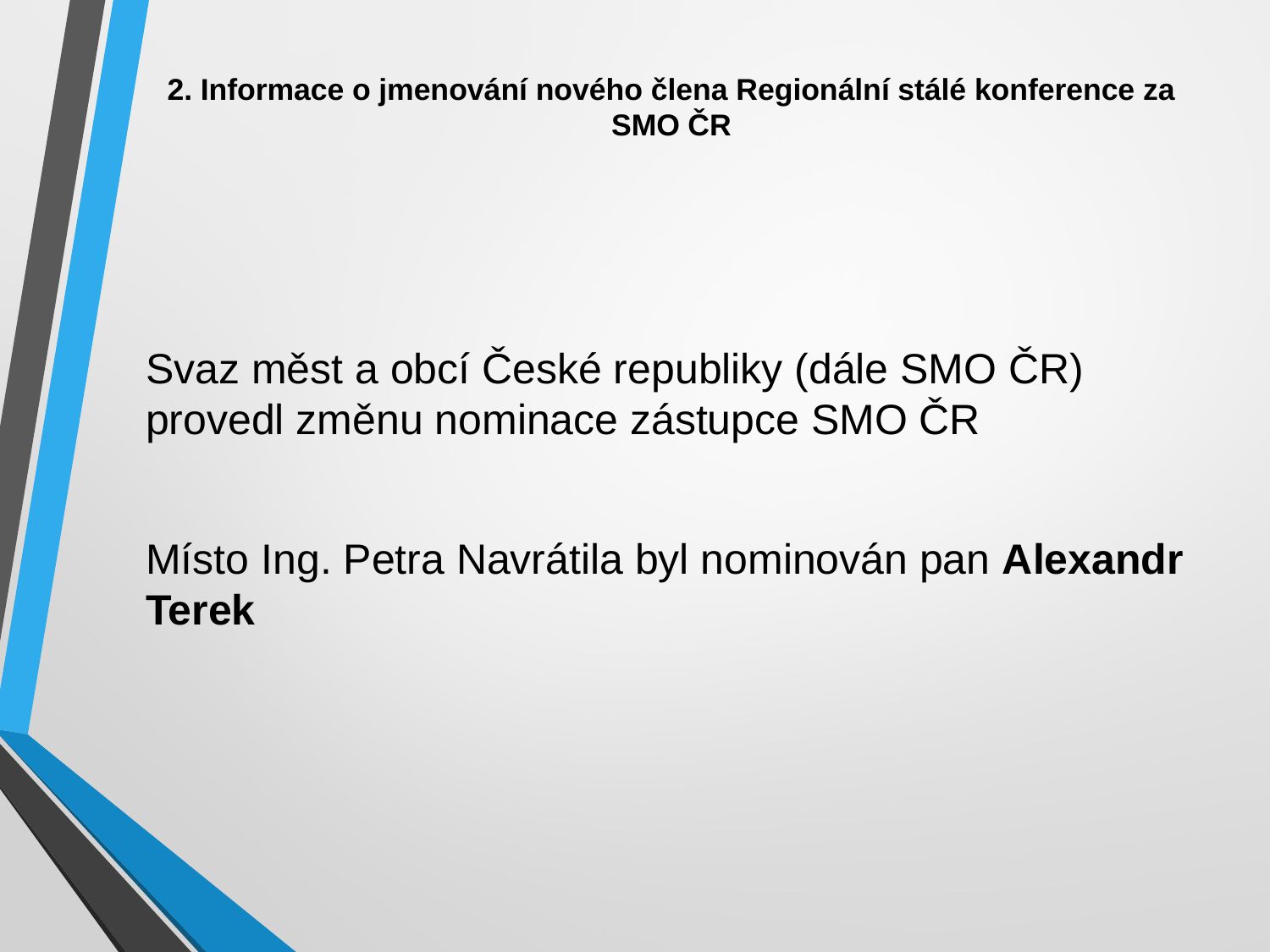

# 2. Informace o jmenování nového člena Regionální stálé konference za SMO ČR
Svaz měst a obcí České republiky (dále SMO ČR) provedl změnu nominace zástupce SMO ČR

Místo Ing. Petra Navrátila byl nominován pan Alexandr Terek